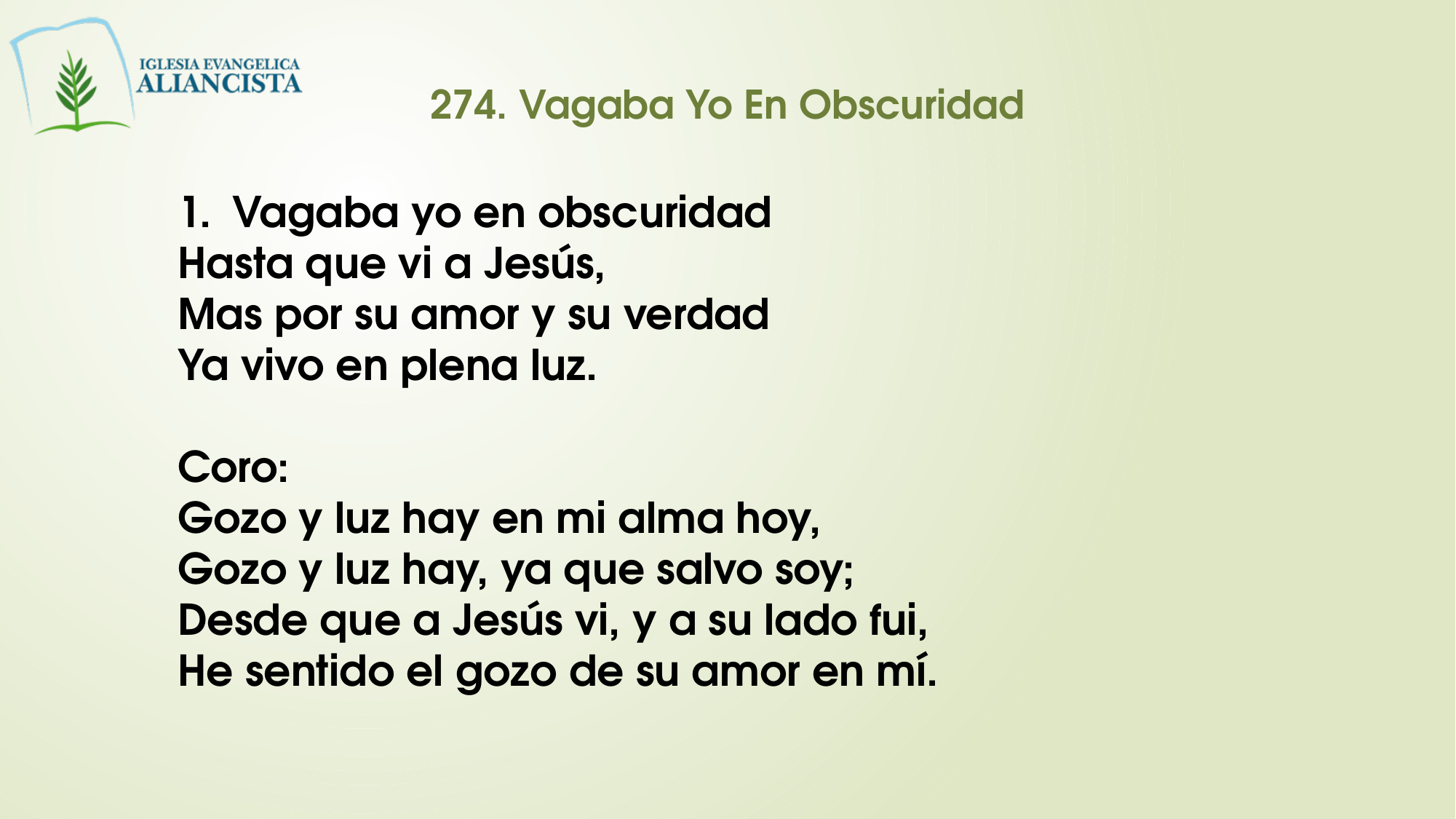

274. Vagaba Yo En Obscuridad
Vagaba yo en obscuridad
Hasta que vi a Jesús,
Mas por su amor y su verdad
Ya vivo en plena luz.

Coro:
Gozo y luz hay en mi alma hoy,
Gozo y luz hay, ya que salvo soy;
Desde que a Jesús vi, y a su lado fui,
He sentido el gozo de su amor en mí.